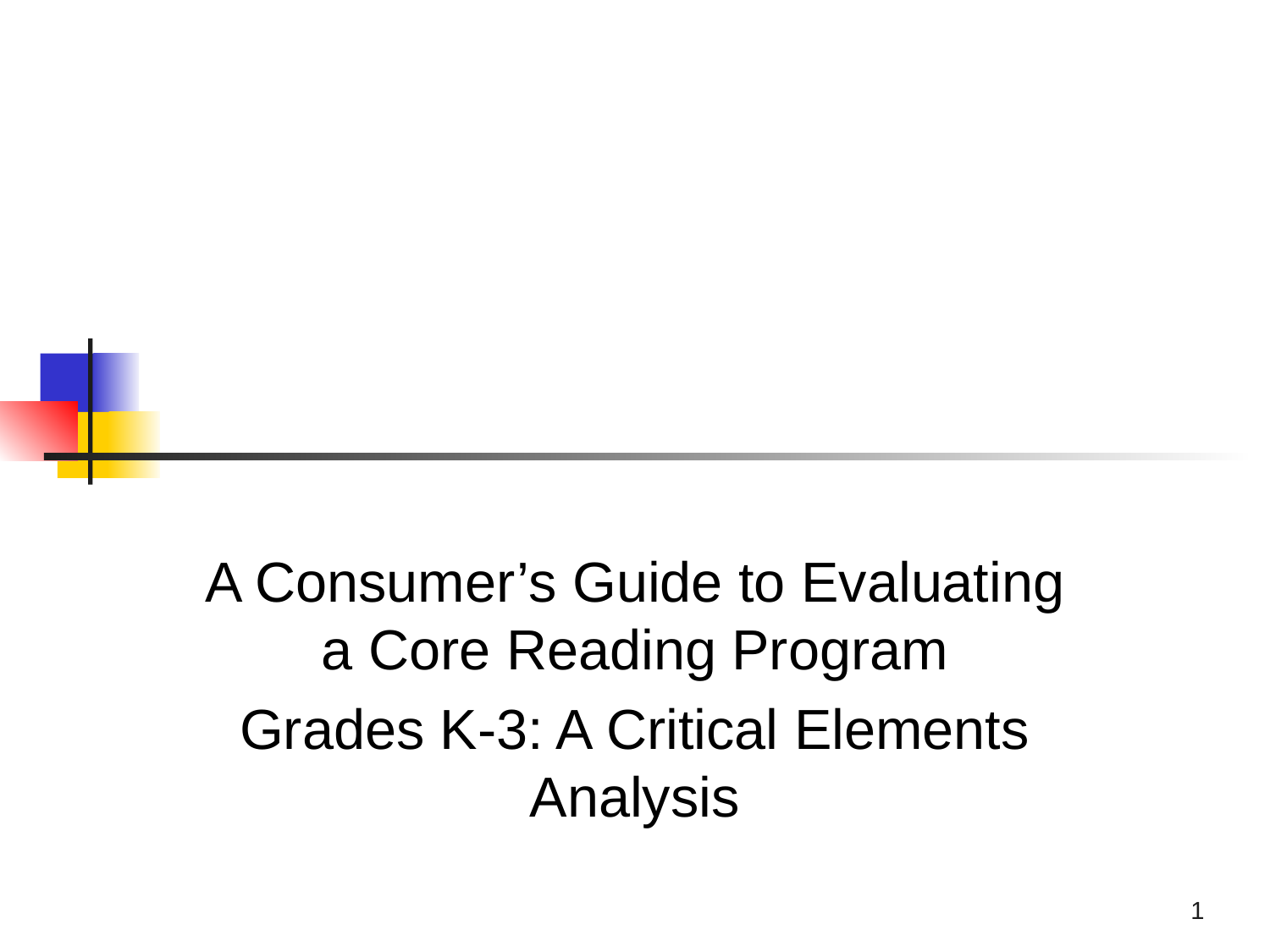

#
A Consumer’s Guide to Evaluating a Core Reading Program
Grades K-3: A Critical Elements Analysis
1